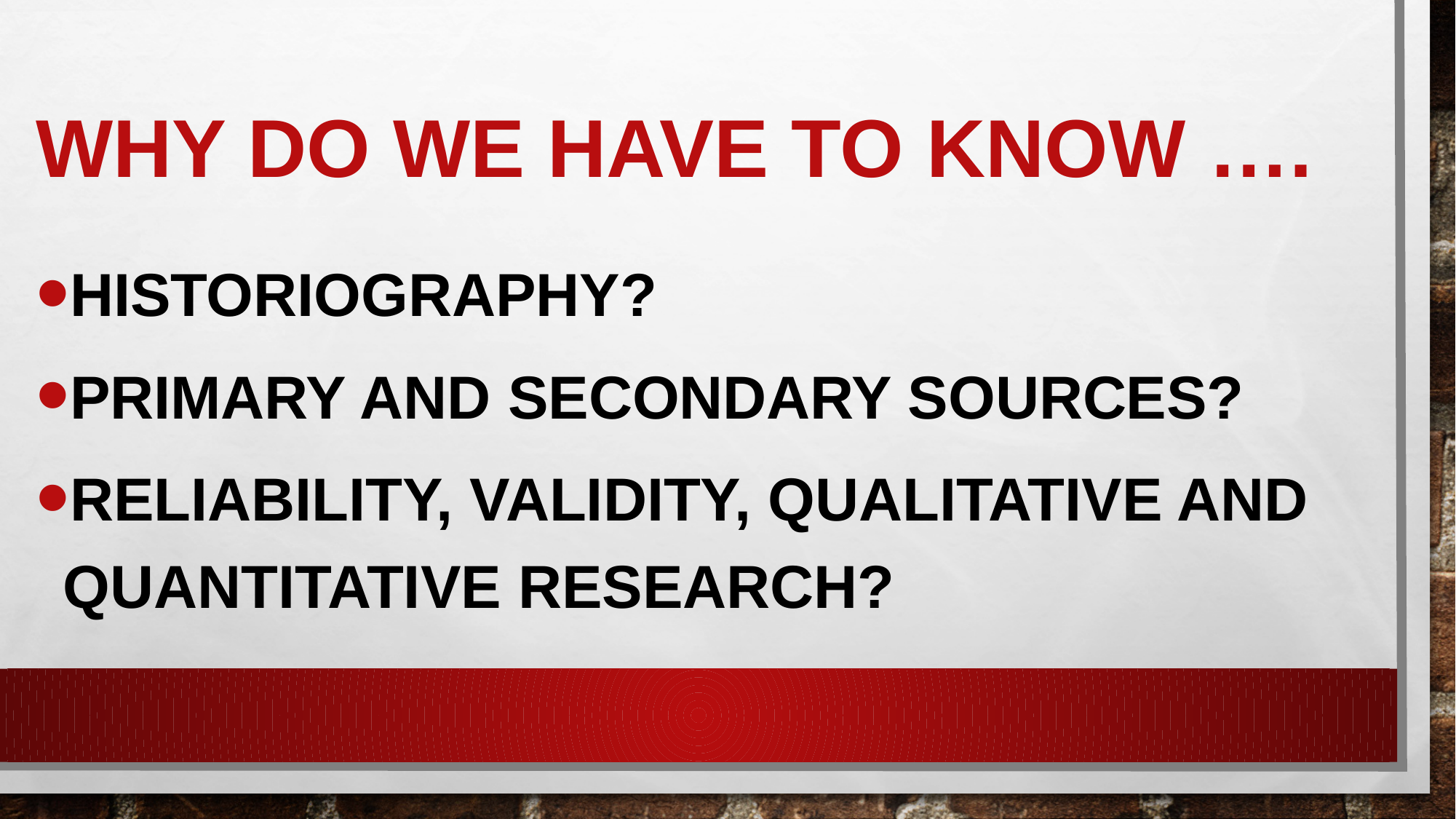

# Why Do We Have To Know ….
Historiography?
Primary and Secondary Sources?
Reliability, validity, Qualitative and Quantitative Research?